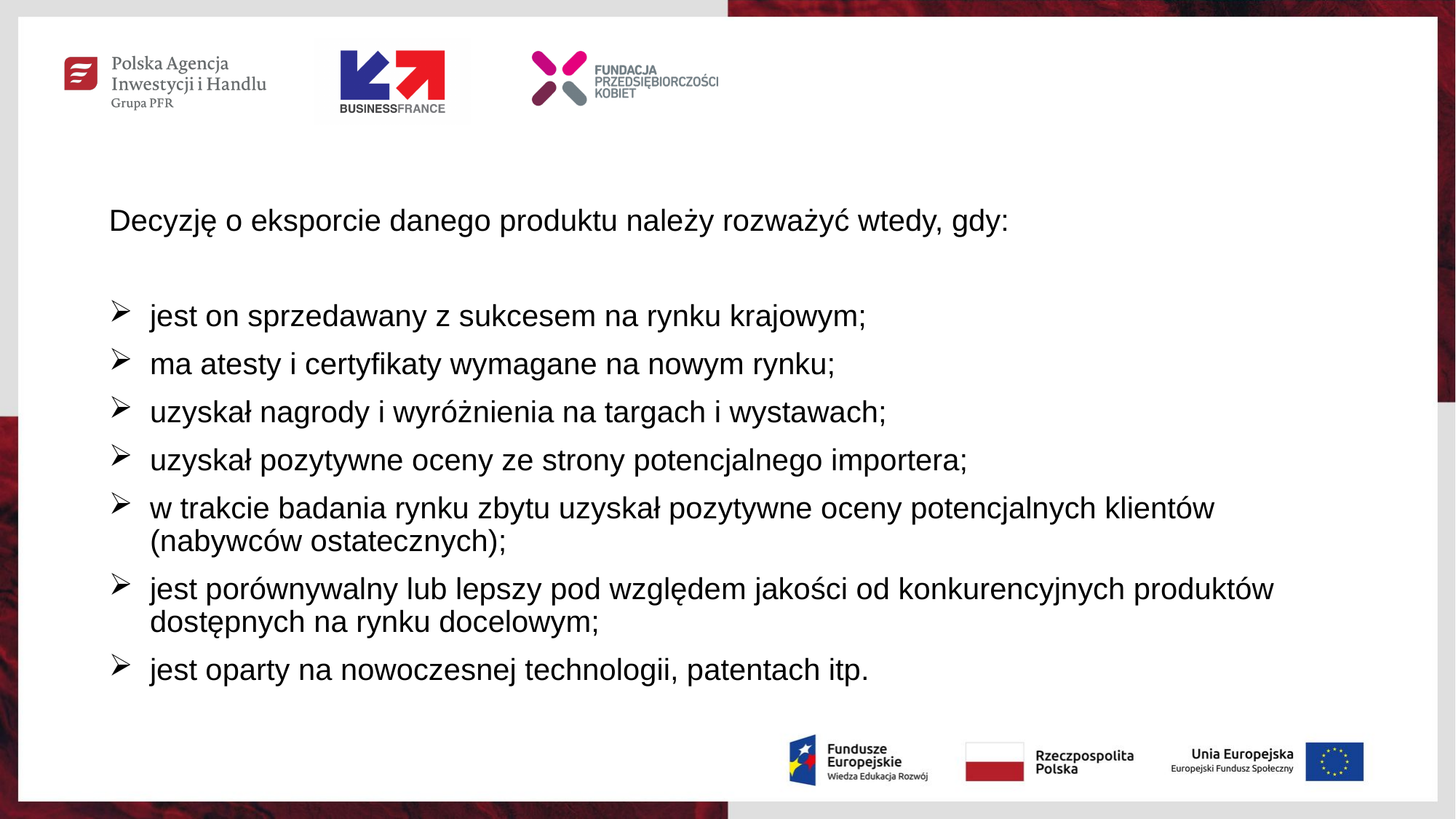

Decyzję o eksporcie danego produktu należy rozważyć wtedy, gdy:

jest on sprzedawany z sukcesem na rynku krajowym;
ma atesty i certyfikaty wymagane na nowym rynku;
uzyskał nagrody i wyróżnienia na targach i wystawach;
uzyskał pozytywne oceny ze strony potencjalnego importera;
w trakcie badania rynku zbytu uzyskał pozytywne oceny potencjalnych klientów (nabywców ostatecznych);
jest porównywalny lub lepszy pod względem jakości od konkurencyjnych produktów dostępnych na rynku docelowym;
jest oparty na nowoczesnej technologii, patentach itp.